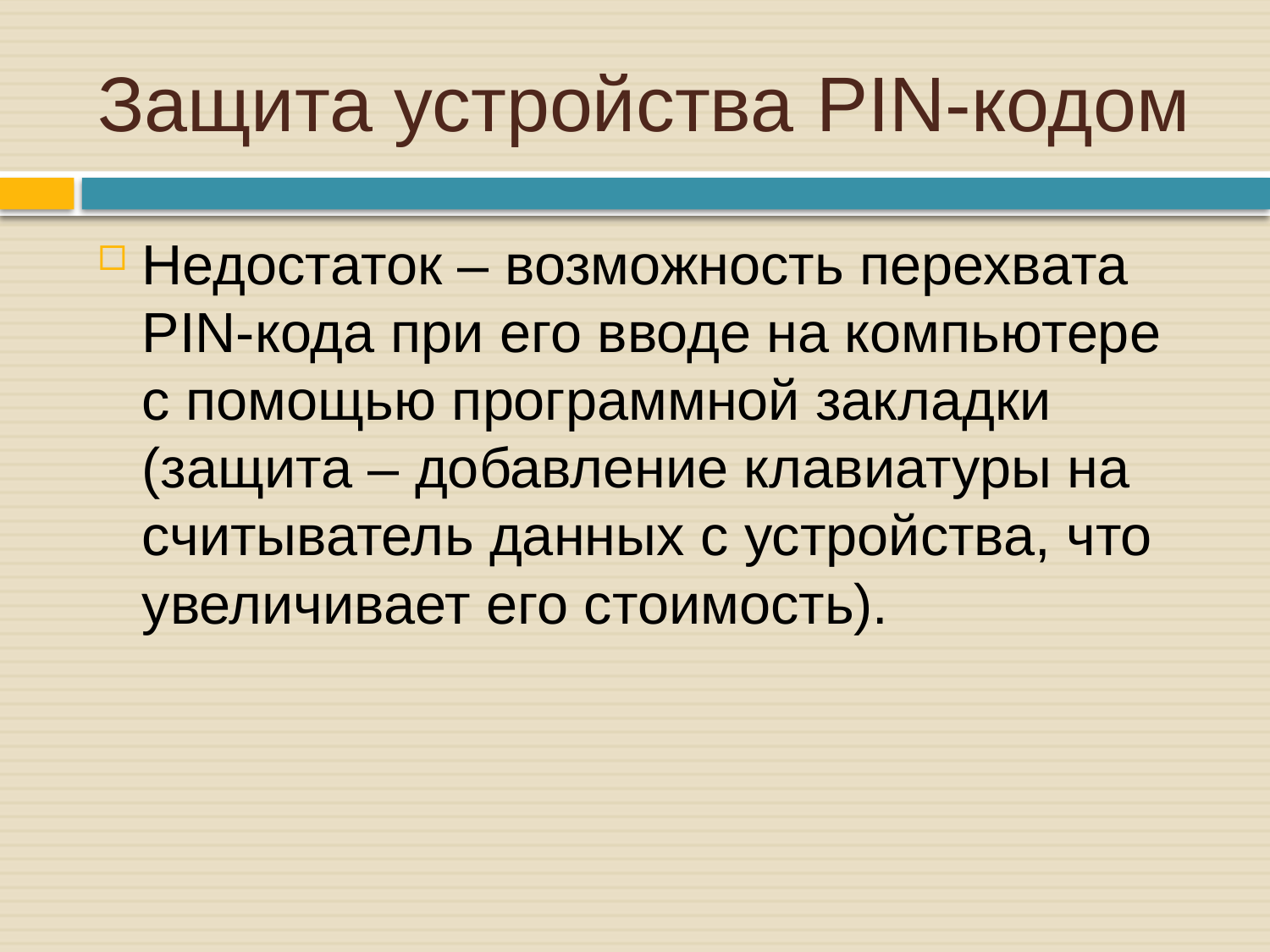

# Защита устройства PIN-кодом
Недостаток – возможность перехвата PIN-кода при его вводе на компьютере с помощью программной закладки (защита – добавление клавиатуры на считыватель данных с устройства, что увеличивает его стоимость).